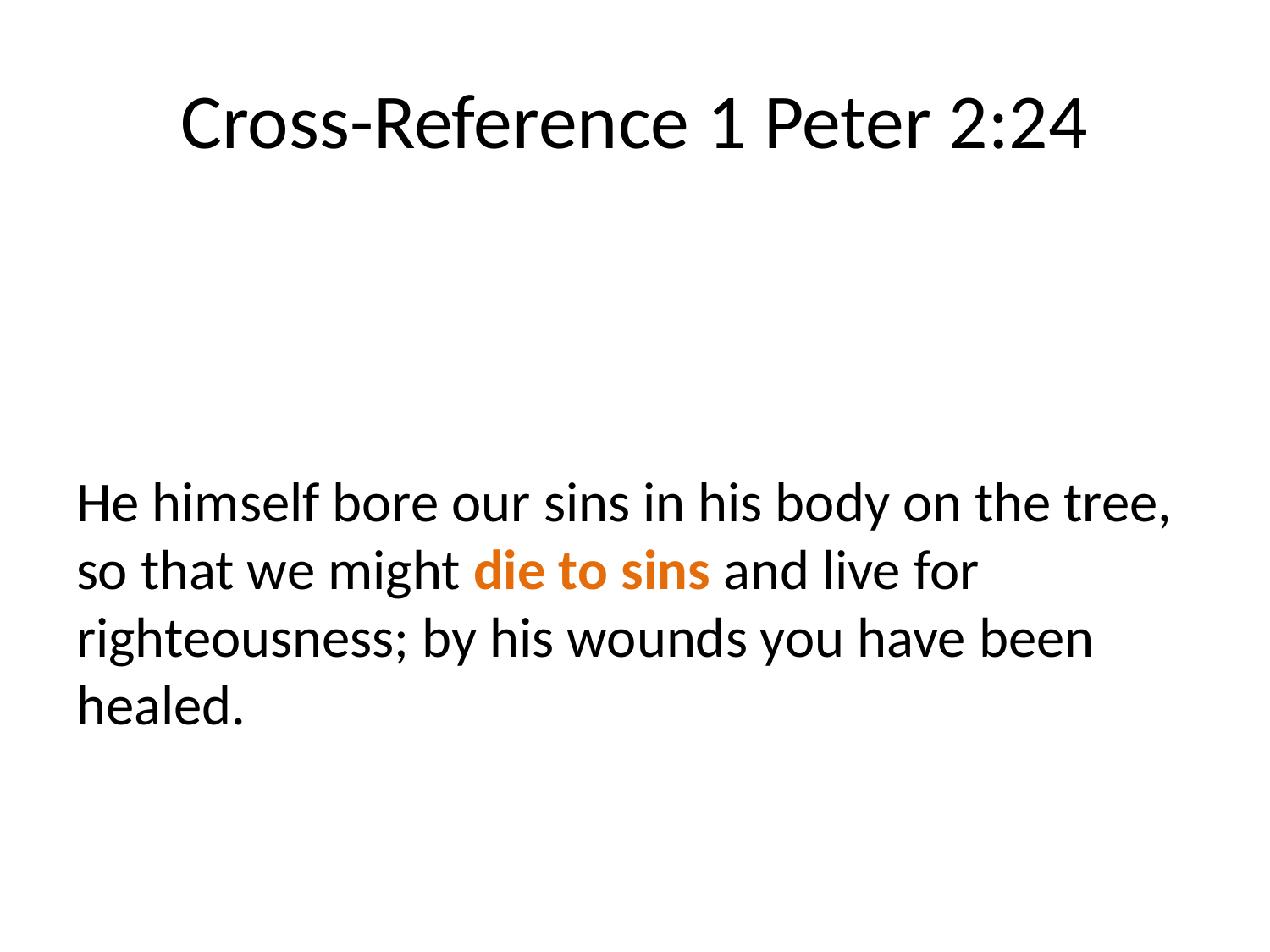

# Cross-Reference 1 Peter 2:24

He himself bore our sins in his body on the tree, so that we might die to sins and live for righteousness; by his wounds you have been healed.